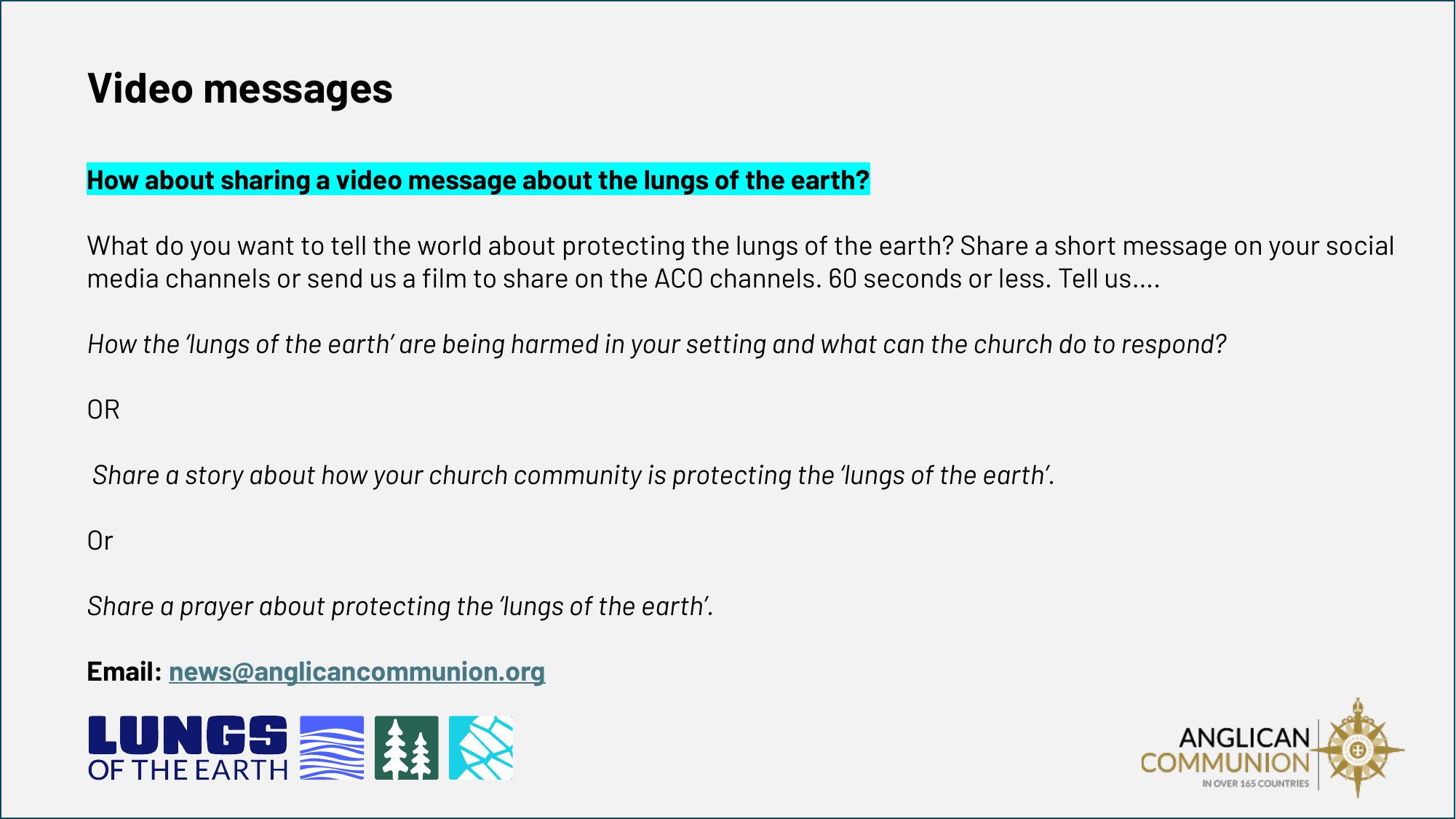

Video messages

How about sharing a video message about the lungs of the earth?

What do you want to tell the world about protecting the lungs of the earth? Share a short message on your social media channels or send us a film to share on the ACO channels. 60 seconds or less. Tell us….

How the ‘lungs of the earth’ are being harmed in your setting and what can the church do to respond?

OR
 Share a story about how your church community is protecting the ‘lungs of the earth’.

Or

Share a prayer about protecting the ‘lungs of the earth’.

Email: news@anglicancommunion.org